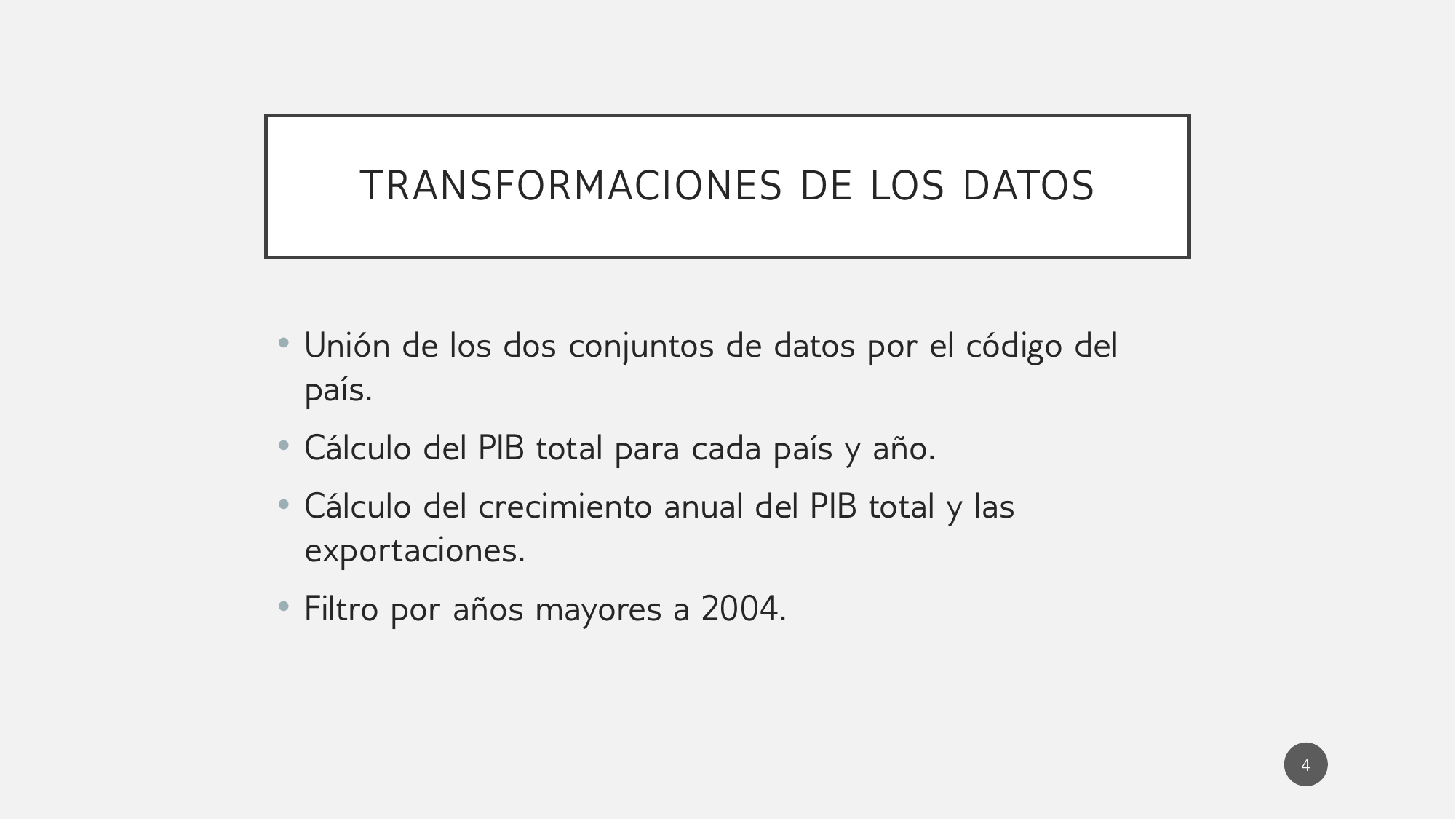

# TRANSFORMACIONES DE LOS DATOS
Unión de los dos conjuntos de datos por el código del país.
Cálculo del PIB total para cada país y año.
Cálculo del crecimiento anual del PIB total y las exportaciones.
Filtro por años mayores a 2004.
4